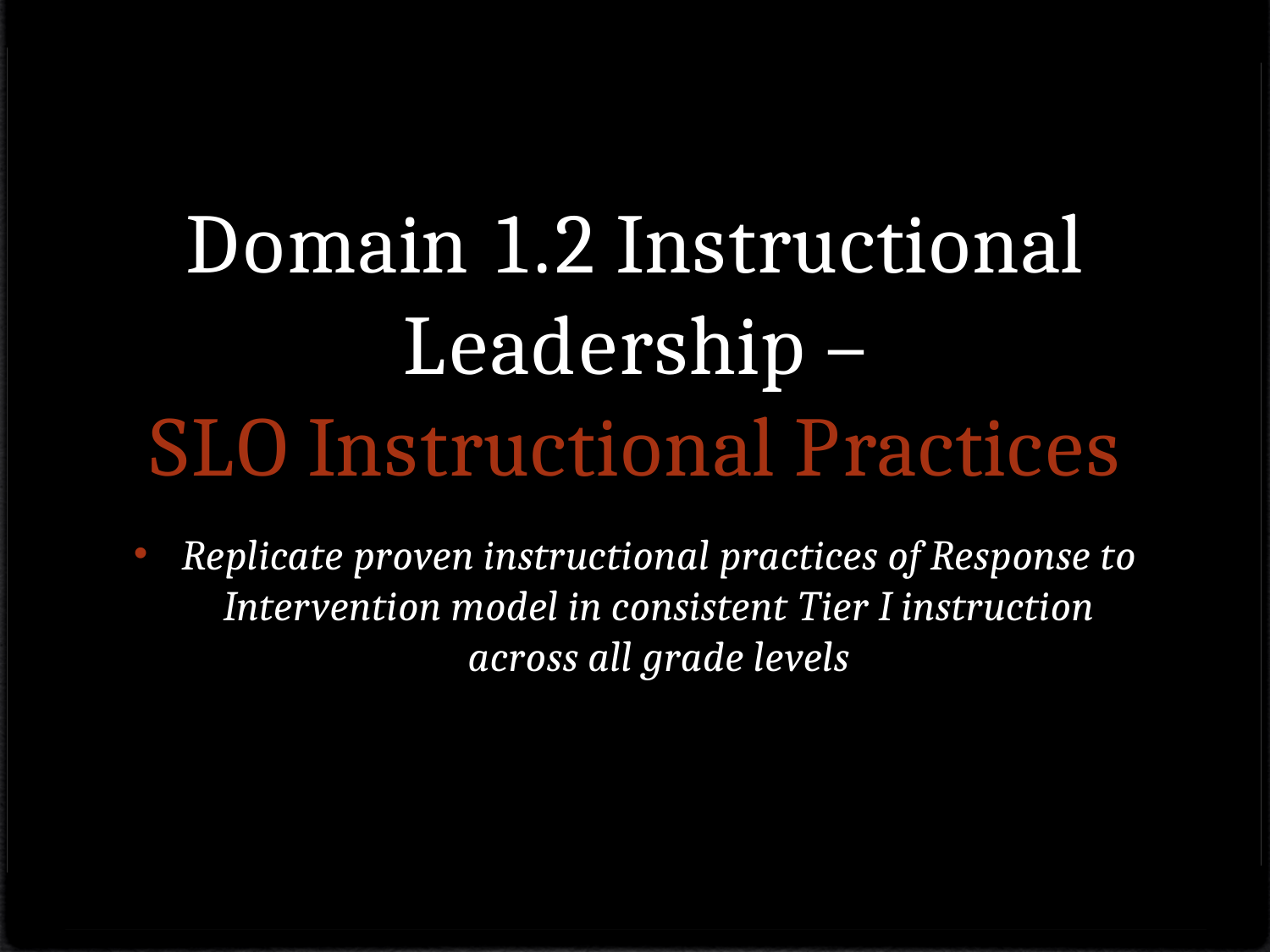

# Domain 1.2 Instructional Leadership – SLO Instructional Practices
Replicate proven instructional practices of Response to Intervention model in consistent Tier I instruction across all grade levels